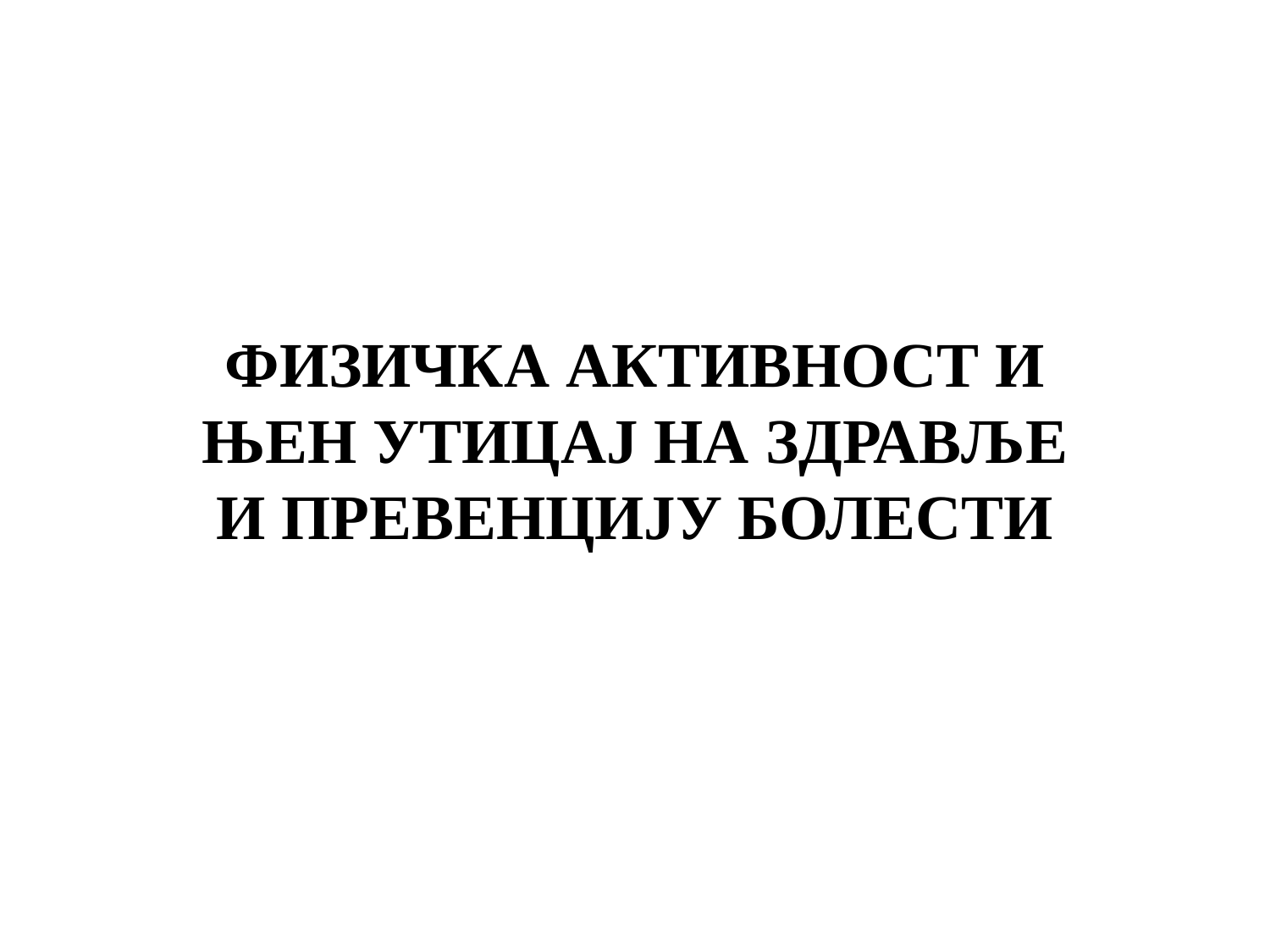

ФИЗИЧКА АКТИВНОСТ И ЊЕН УТИЦАЈ НА ЗДРАВЉЕ И ПРЕВЕНЦИЈУ БОЛЕСТИ